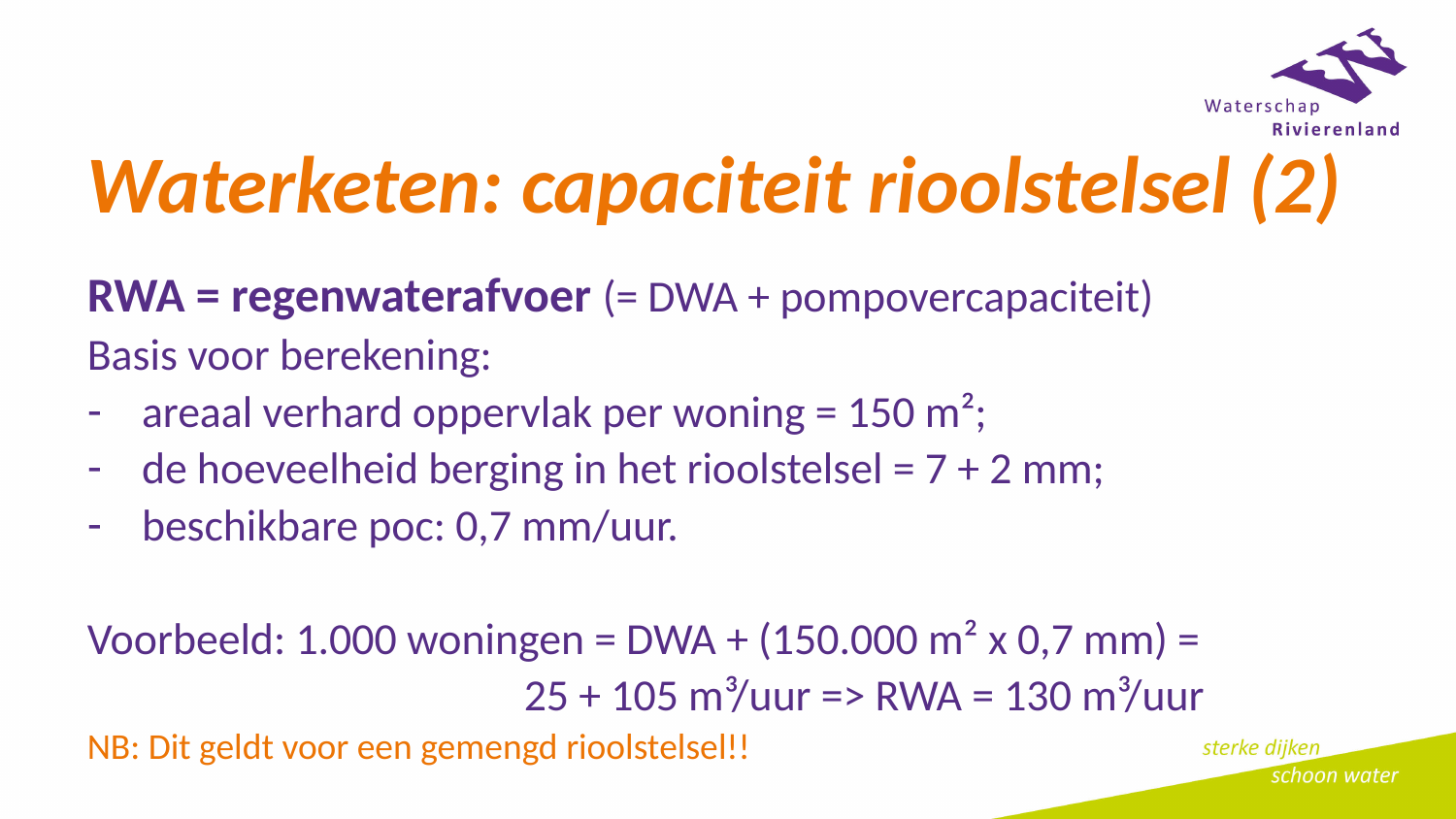

# Waterketen: capaciteit rioolstelsel (2)

RWA = regenwaterafvoer (= DWA + pompovercapaciteit)
Basis voor berekening:
areaal verhard oppervlak per woning = 150 m²;
de hoeveelheid berging in het rioolstelsel = 7 + 2 mm;
beschikbare poc: 0,7 mm/uur.

Voorbeeld: 1.000 woningen = DWA + (150.000 m² x 0,7 mm) =
			25 + 105 m³/uur => RWA = 130 m³/uur
NB: Dit geldt voor een gemengd rioolstelsel!!